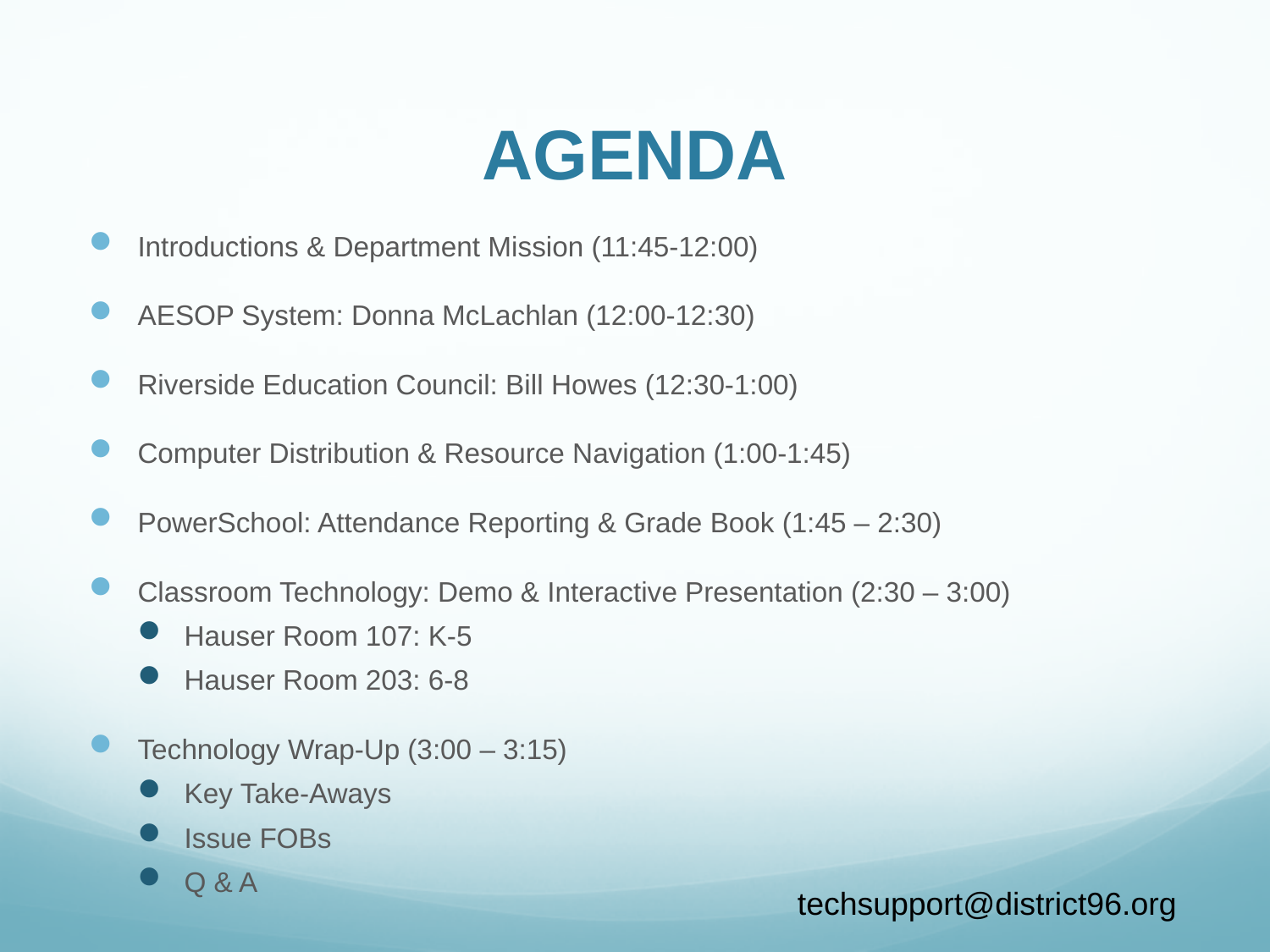

# Agenda
Introductions & Department Mission (11:45-12:00)
AESOP System: Donna McLachlan (12:00-12:30)
Riverside Education Council: Bill Howes (12:30-1:00)
Computer Distribution & Resource Navigation (1:00-1:45)
PowerSchool: Attendance Reporting & Grade Book (1:45 – 2:30)
Classroom Technology: Demo & Interactive Presentation (2:30 – 3:00)
Hauser Room 107: K-5
Hauser Room 203: 6-8
Technology Wrap-Up (3:00 – 3:15)
Key Take-Aways
Issue FOBs
Q & A

techsupport@district96.org